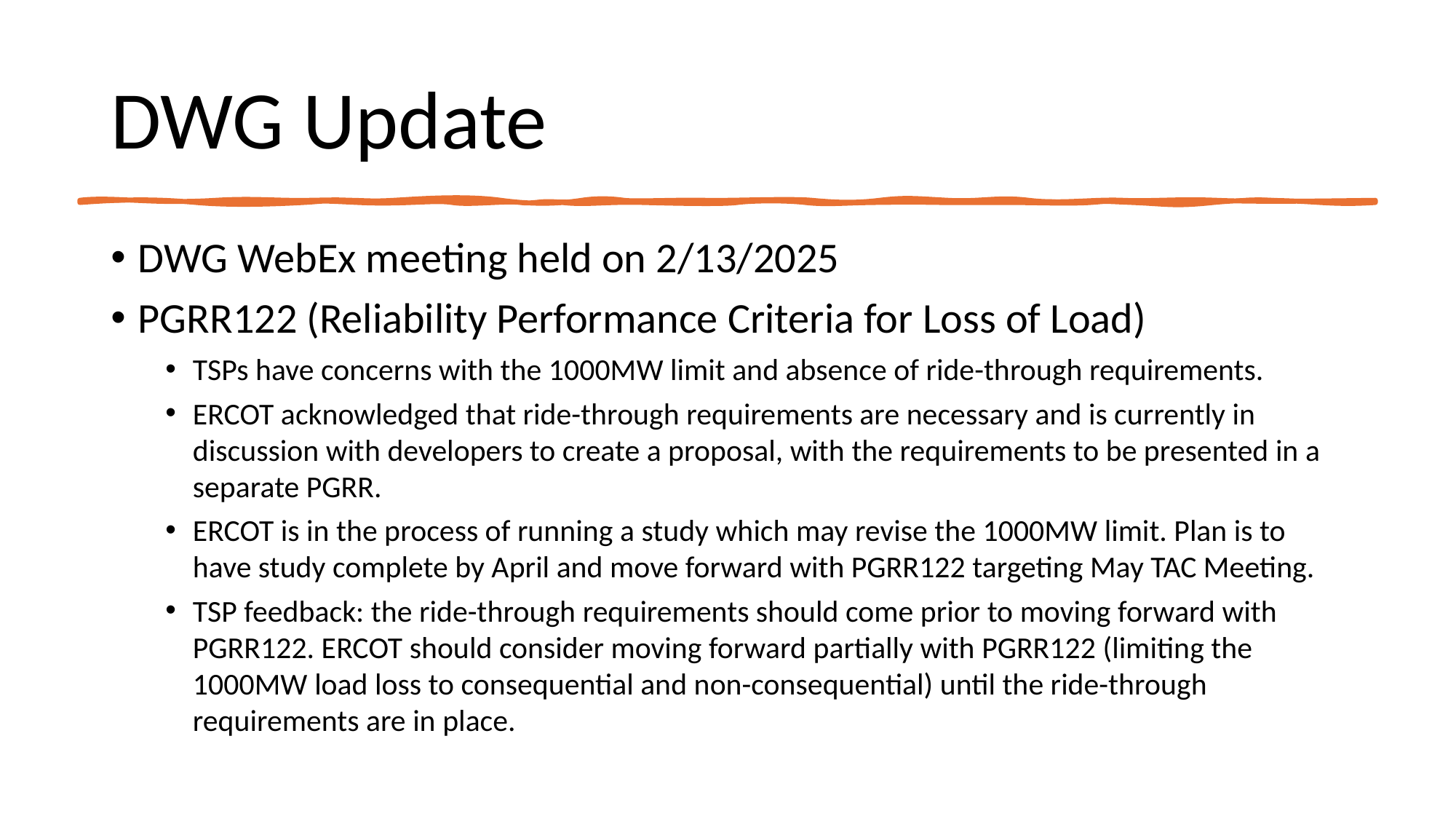

# DWG Update

DWG WebEx meeting held on 2/13/2025
PGRR122 (Reliability Performance Criteria for Loss of Load)
TSPs have concerns with the 1000MW limit and absence of ride-through requirements.
ERCOT acknowledged that ride-through requirements are necessary and is currently in discussion with developers to create a proposal, with the requirements to be presented in a separate PGRR.
ERCOT is in the process of running a study which may revise the 1000MW limit. Plan is to have study complete by April and move forward with PGRR122 targeting May TAC Meeting.
TSP feedback: the ride-through requirements should come prior to moving forward with PGRR122. ERCOT should consider moving forward partially with PGRR122 (limiting the 1000MW load loss to consequential and non-consequential) until the ride-through requirements are in place.